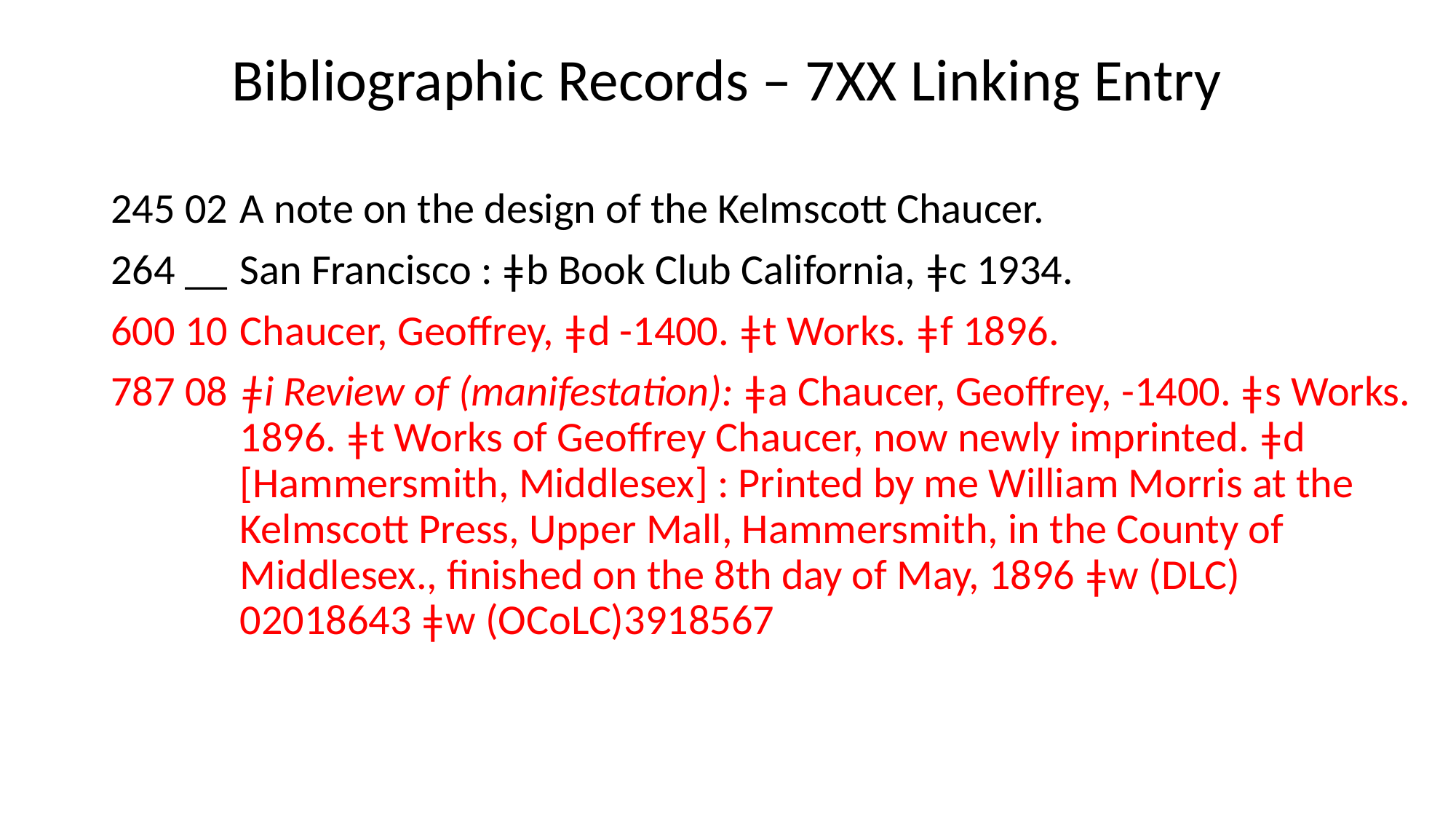

# Bibliographic Records – 7XX Linking Entry
245 02	A note on the design of the Kelmscott Chaucer.
264 __	San Francisco : ǂb Book Club California, ǂc 1934.
600 10	Chaucer, Geoffrey, ǂd -1400. ǂt Works. ǂf 1896.
787 08	ǂi Review of (manifestation): ǂa Chaucer, Geoffrey, -1400. ǂs Works. 1896. ǂt Works of Geoffrey Chaucer, now newly imprinted. ǂd [Hammersmith, Middlesex] : Printed by me William Morris at the Kelmscott Press, Upper Mall, Hammersmith, in the County of Middlesex., finished on the 8th day of May, 1896 ǂw (DLC) 02018643 ǂw (OCoLC)3918567